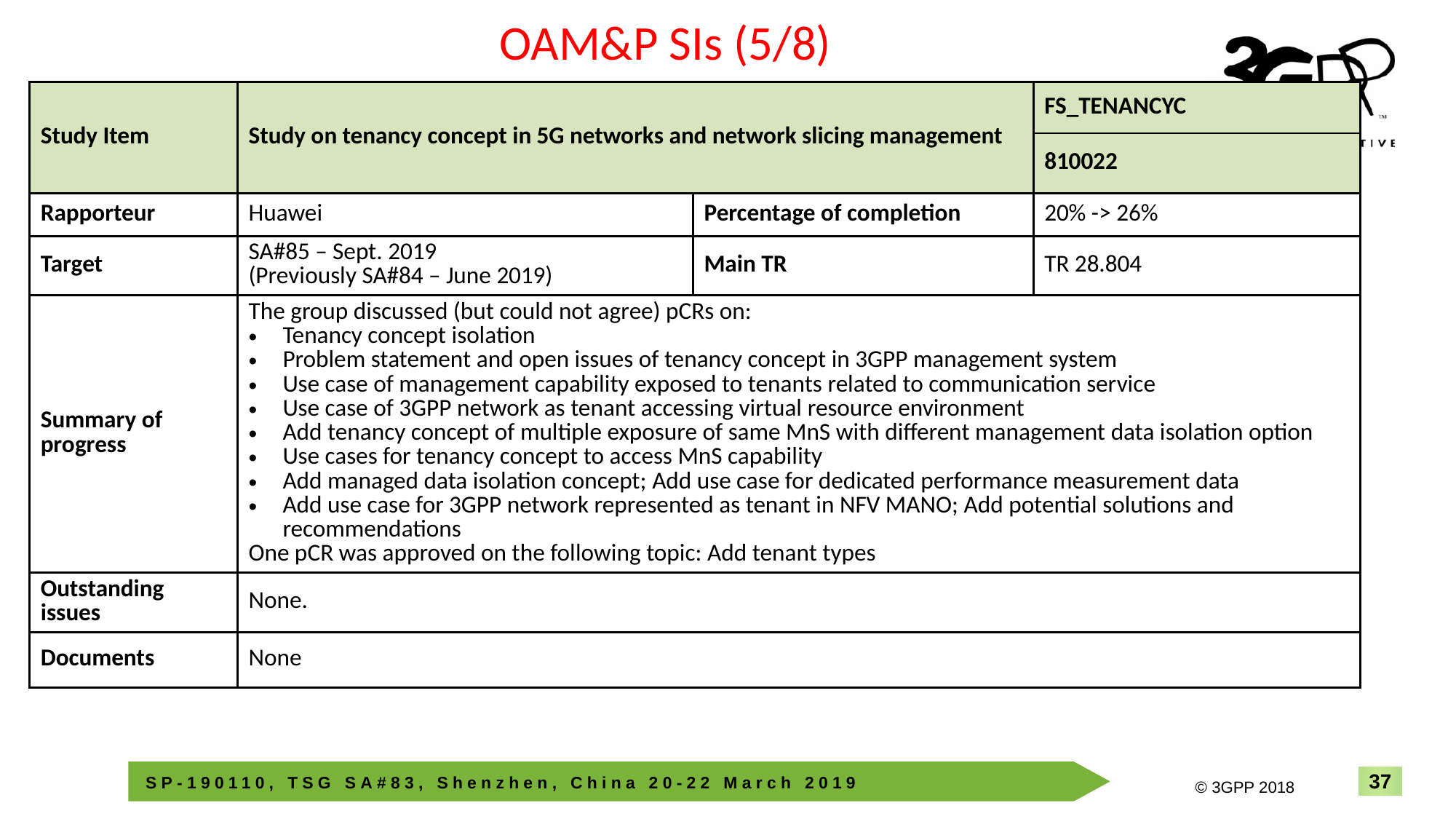

OAM&P SIs (5/8)
| Study Item | Study on tenancy concept in 5G networks and network slicing management |  | FS\_TENANCYC |
| --- | --- | --- | --- |
|  |  |  | 810022 |
| Rapporteur | Huawei | Percentage of completion | 20% -> 26% |
| Target | SA#85 – Sept. 2019 (Previously SA#84 – June 2019) | Main TR | TR 28.804 |
| Summary of progress | The group discussed (but could not agree) pCRs on: Tenancy concept isolation Problem statement and open issues of tenancy concept in 3GPP management system Use case of management capability exposed to tenants related to communication service Use case of 3GPP network as tenant accessing virtual resource environment Add tenancy concept of multiple exposure of same MnS with different management data isolation option Use cases for tenancy concept to access MnS capability Add managed data isolation concept; Add use case for dedicated performance measurement data Add use case for 3GPP network represented as tenant in NFV MANO; Add potential solutions and recommendations One pCR was approved on the following topic: Add tenant types |  |  |
| Outstanding issues | None. |  |  |
| Documents | None |  |  |